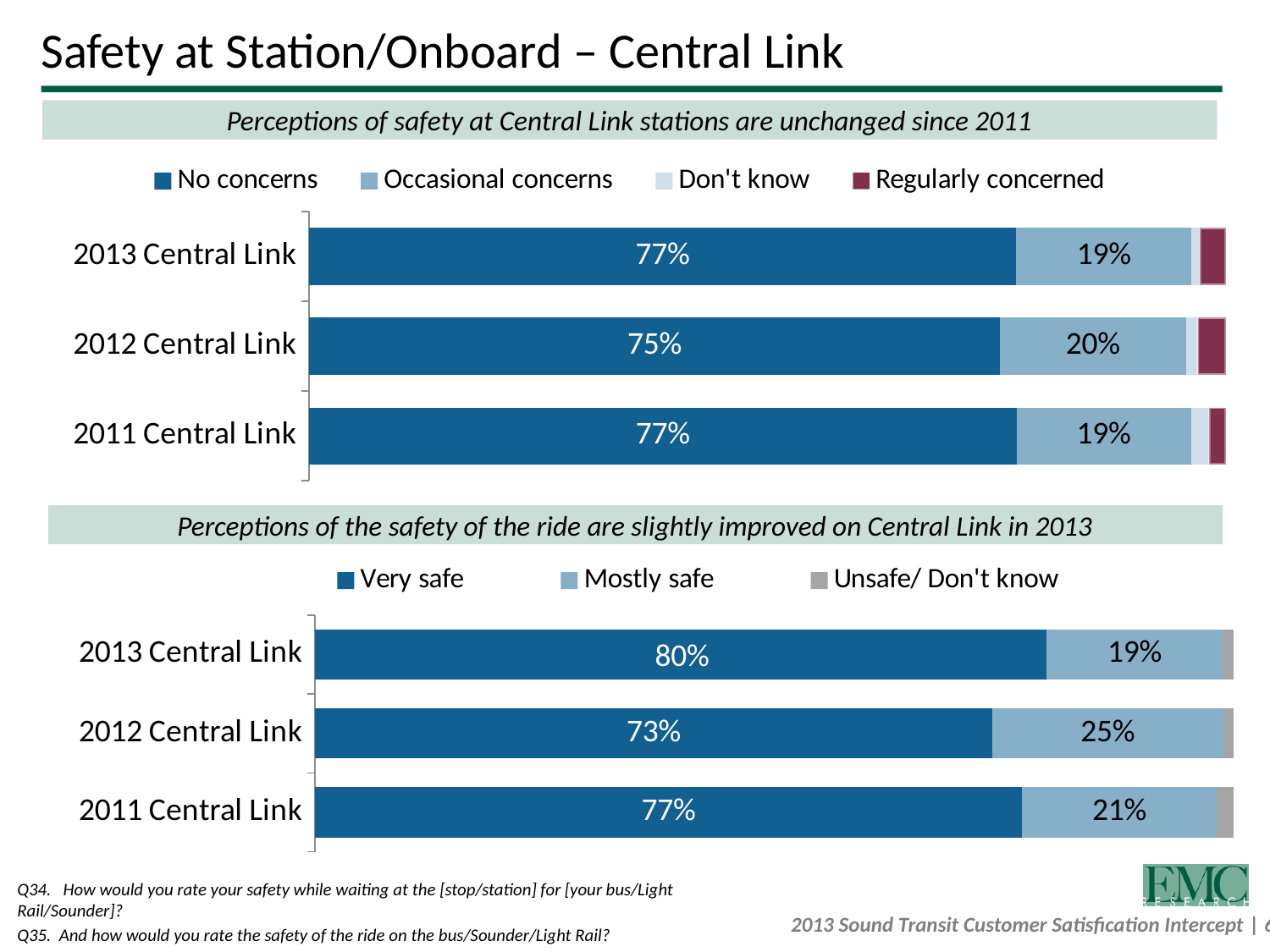

# Safety at Station/Onboard – Central Link
Perceptions of safety at Central Link stations are unchanged since 2011

### Chart

| Category | No concerns | Occasional concerns | Don't know | Regularly concerned |
|---|---|---|---|---|
| 2013 Central Link | 0.7713439386762532 | 0.19144795582870344 | 0.009032677071563612 | 0.028175428423480402 |
| 2012 Central Link | 0.7535598338520758 | 0.20283386964385064 | 0.013152659680282707 | 0.030453636823792027 |
| 2011 Central Link | 0.7716899964882777 | 0.19062839432570747 | 0.019580920724884987 | 0.01810068846113006 |
Perceptions of the safety of the ride are slightly improved on Central Link in 2013

### Chart

| Category | Very safe | Mostly safe | Unsafe/ Don't know |
|---|---|---|---|
| 2013 Central Link | 0.79875620080075 | 0.19308501097481623 | 0.011305645553267851 |
| 2012 Central Link | 0.7330927953597792 | 0.24982238685728148 | 0.010896957761445288 |
| 2011 Central Link | 0.7698504250818733 | 0.2120488864569968 | 0.01810068846113006 |
Q34.   How would you rate your safety while waiting at the [stop/station] for [your bus/Light Rail/Sounder]?
Q35.  And how would you rate the safety of the ride on the bus/Sounder/Light Rail?